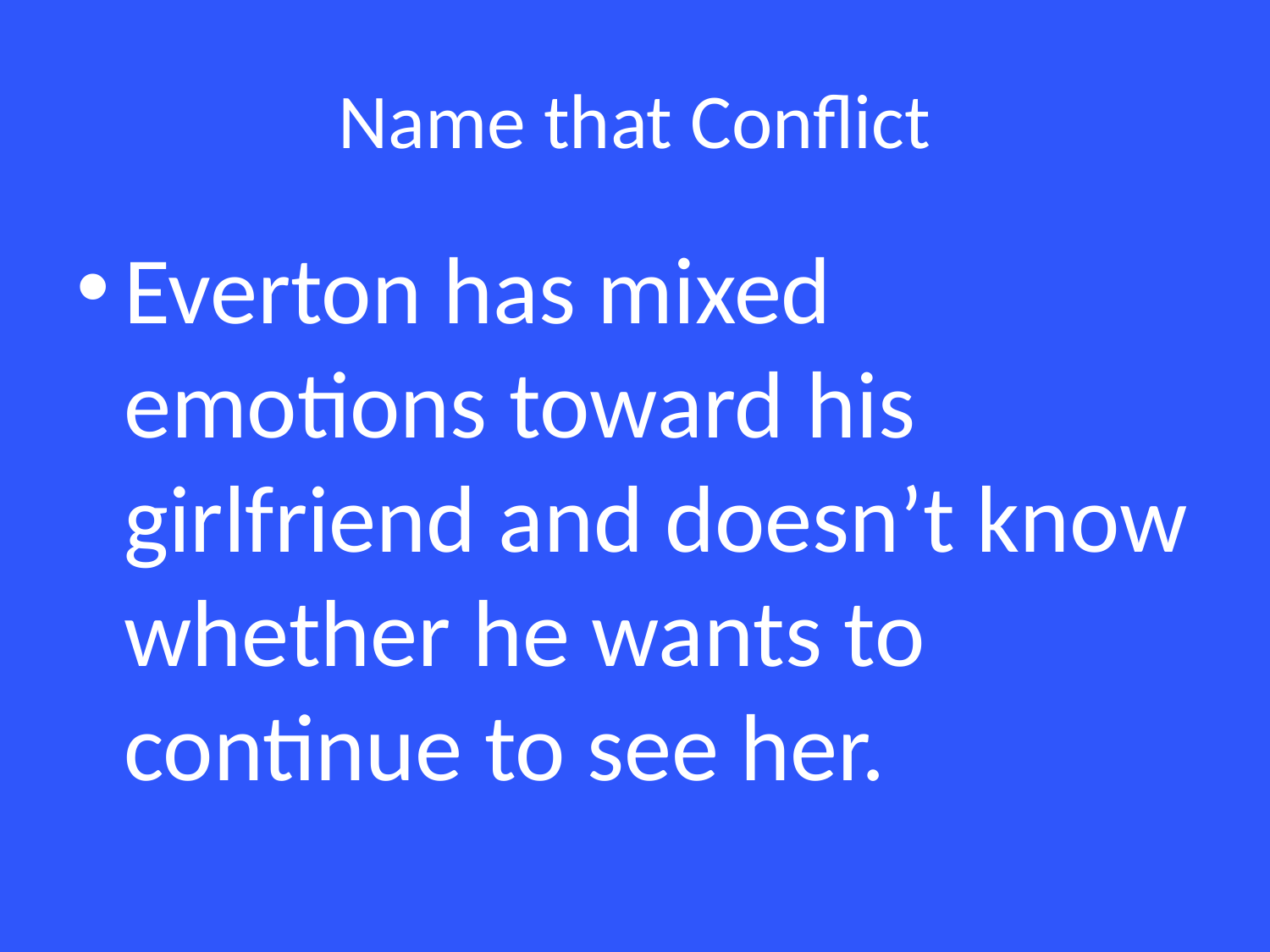

# Name that Conflict
Everton has mixed emotions toward his girlfriend and doesn’t know whether he wants to continue to see her.